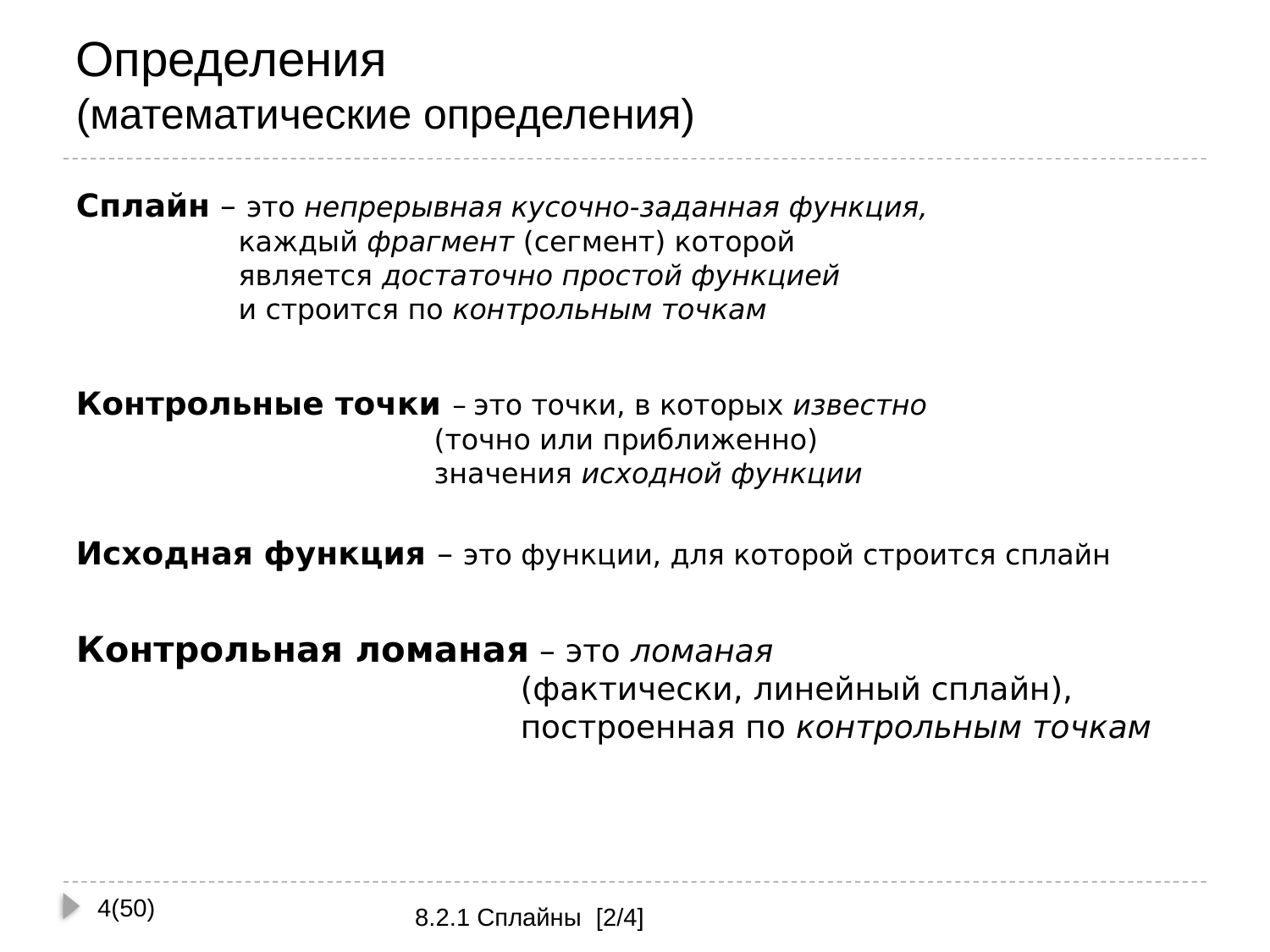

# Определения (математические определения)
Сплайн – это непрерывная кусочно-заданная функция,
              каждый фрагмент (сегмент) которой
              является достаточно простой функцией
              и строится по контрольным точкам

Контрольные точки – это точки, в которых известно
                                    (точно или приближенно)
                                    значения исходной функции
Исходная функция – это функции, для которой строится сплайн

Контрольная ломаная – это ломаная
                                        (фактически, линейный сплайн),
                                        построенная по контрольным точкам

4(50)
8.2.1 Сплайны  [2/4]